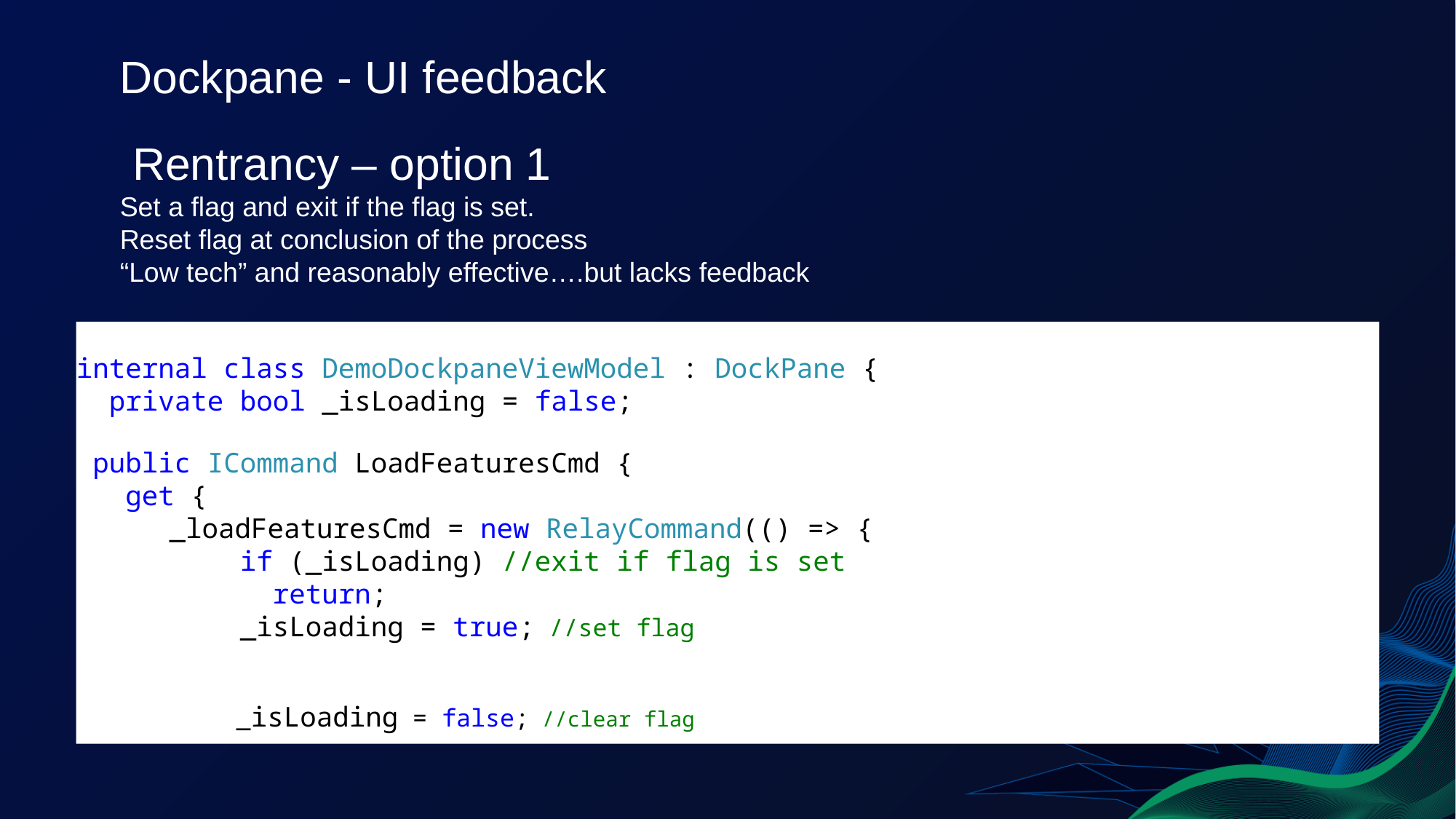

Dockpane - UI feedback
 Rentrancy – option 1
Set a flag and exit if the flag is set.
Reset flag at conclusion of the process
“Low tech” and reasonably effective….but lacks feedback

Use the flag in the CanExecute parameter of the RelayCommand
Disable “Go” button
Prevent re-entrancy
Multiple Clicks
Update Progress
Lets the user know we are busy (not frozen)

internal class DemoDockpaneViewModel : DockPane {
  private bool _isLoading = false;

 public ICommand LoadFeaturesCmd {
   get {
       _loadFeaturesCmd = new RelayCommand(() => {
          if (_isLoading) //exit if flag is set
            return;
          _isLoading = true; //set flag

           _isLoading = false; //clear flag